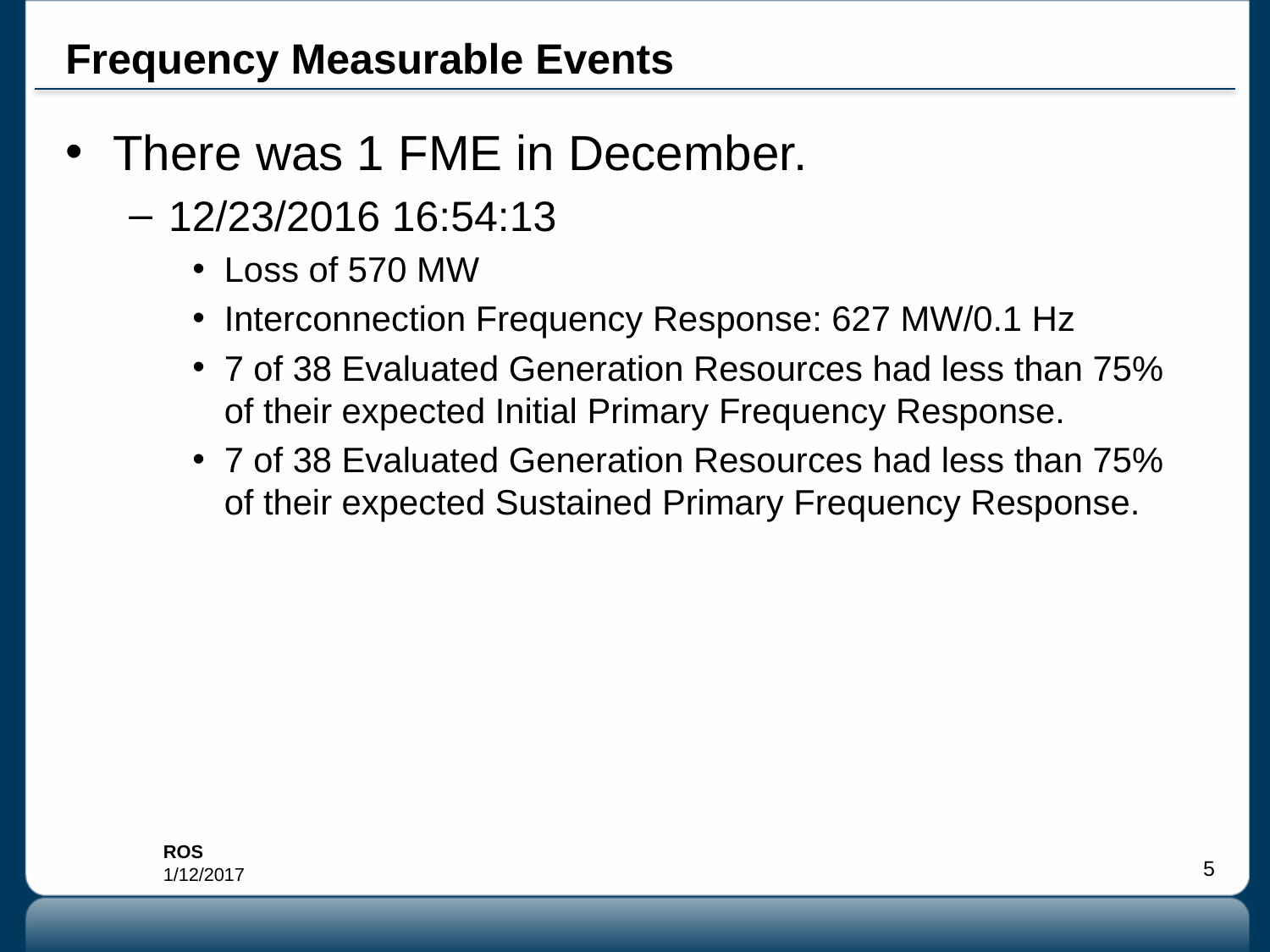

# Frequency Measurable Events
There was 1 FME in December.
12/23/2016 16:54:13
Loss of 570 MW
Interconnection Frequency Response: 627 MW/0.1 Hz
7 of 38 Evaluated Generation Resources had less than 75% of their expected Initial Primary Frequency Response.
7 of 38 Evaluated Generation Resources had less than 75% of their expected Sustained Primary Frequency Response.